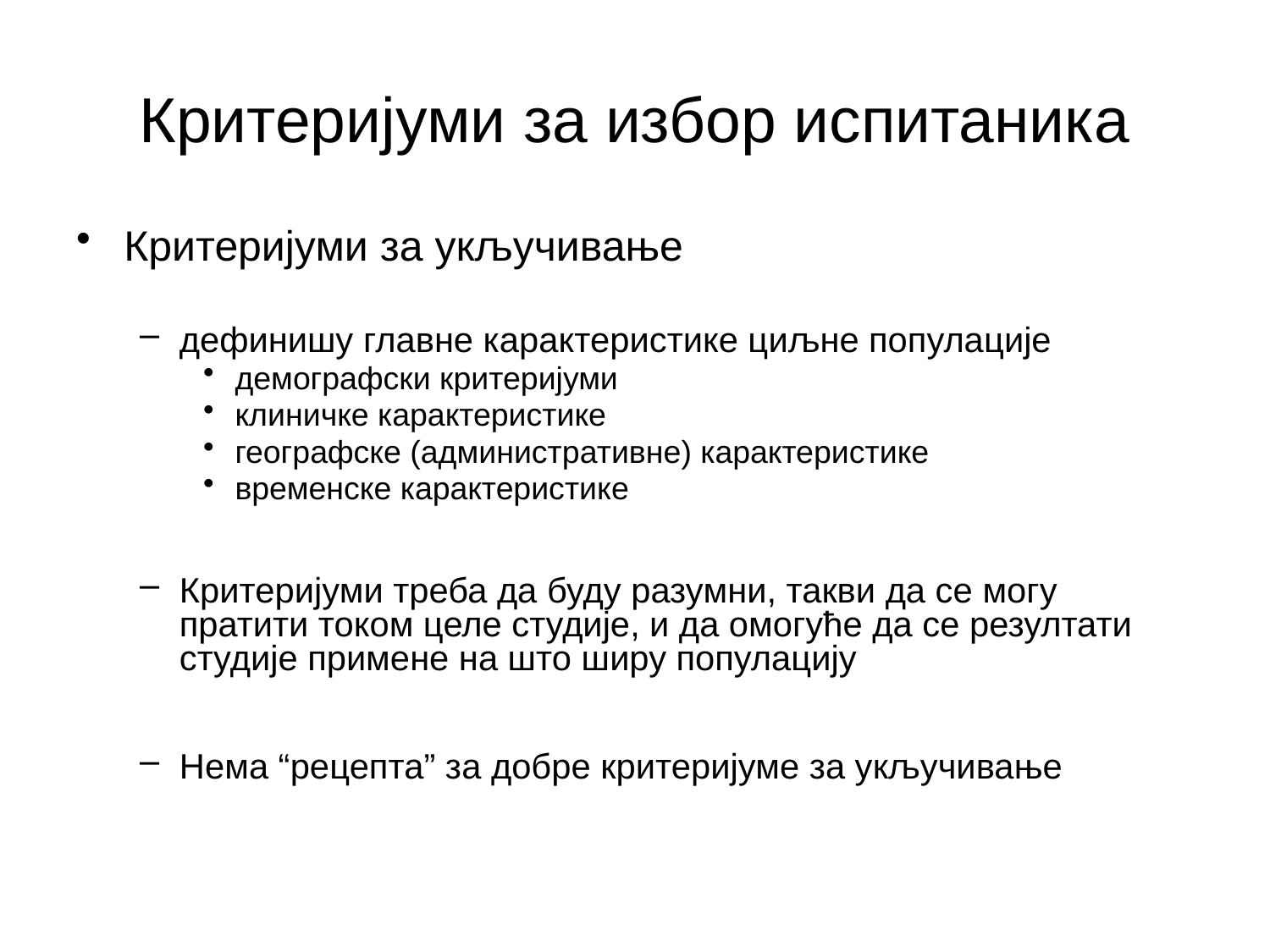

Критеријуми за избор испитаника
Критеријуми за укључивање

дефинишу главне карактеристике циљне популације
демографски критеријуми
клиничке карактеристике
географске (административне) карактеристике
временске карактеристике

Критеријуми треба да буду разумни, такви да се могу пратити током целе студије, и да омогуће да се резултати студије примене на што ширу популацију

Нема “рецепта” за добре критеријуме за укључивање